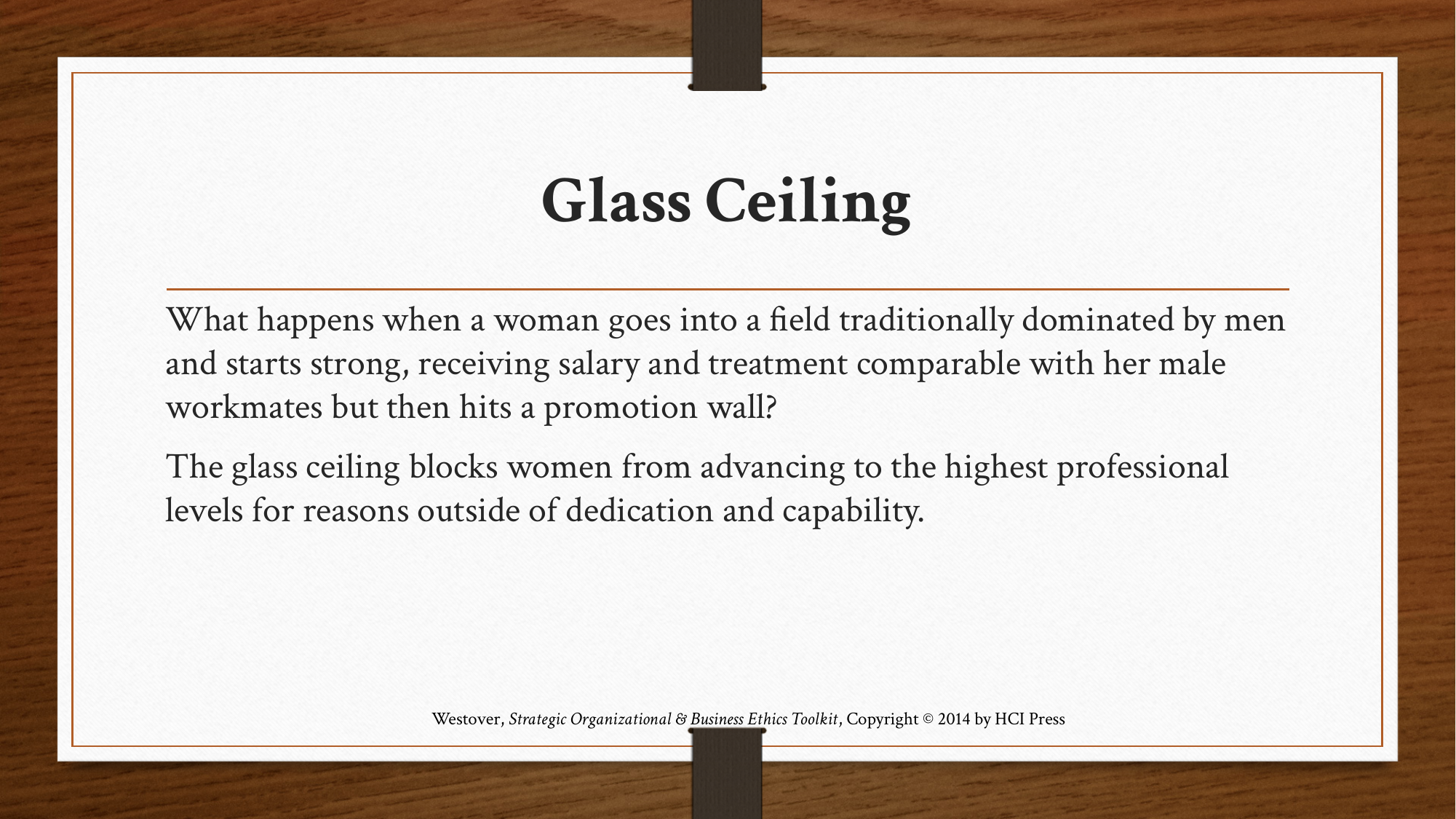

# Glass Ceiling
What happens when a woman goes into a field traditionally dominated by men and starts strong, receiving salary and treatment comparable with her male workmates but then hits a promotion wall?
The glass ceiling blocks women from advancing to the highest professional levels for reasons outside of dedication and capability.
Westover, Strategic Organizational & Business Ethics Toolkit, Copyright © 2014 by HCI Press